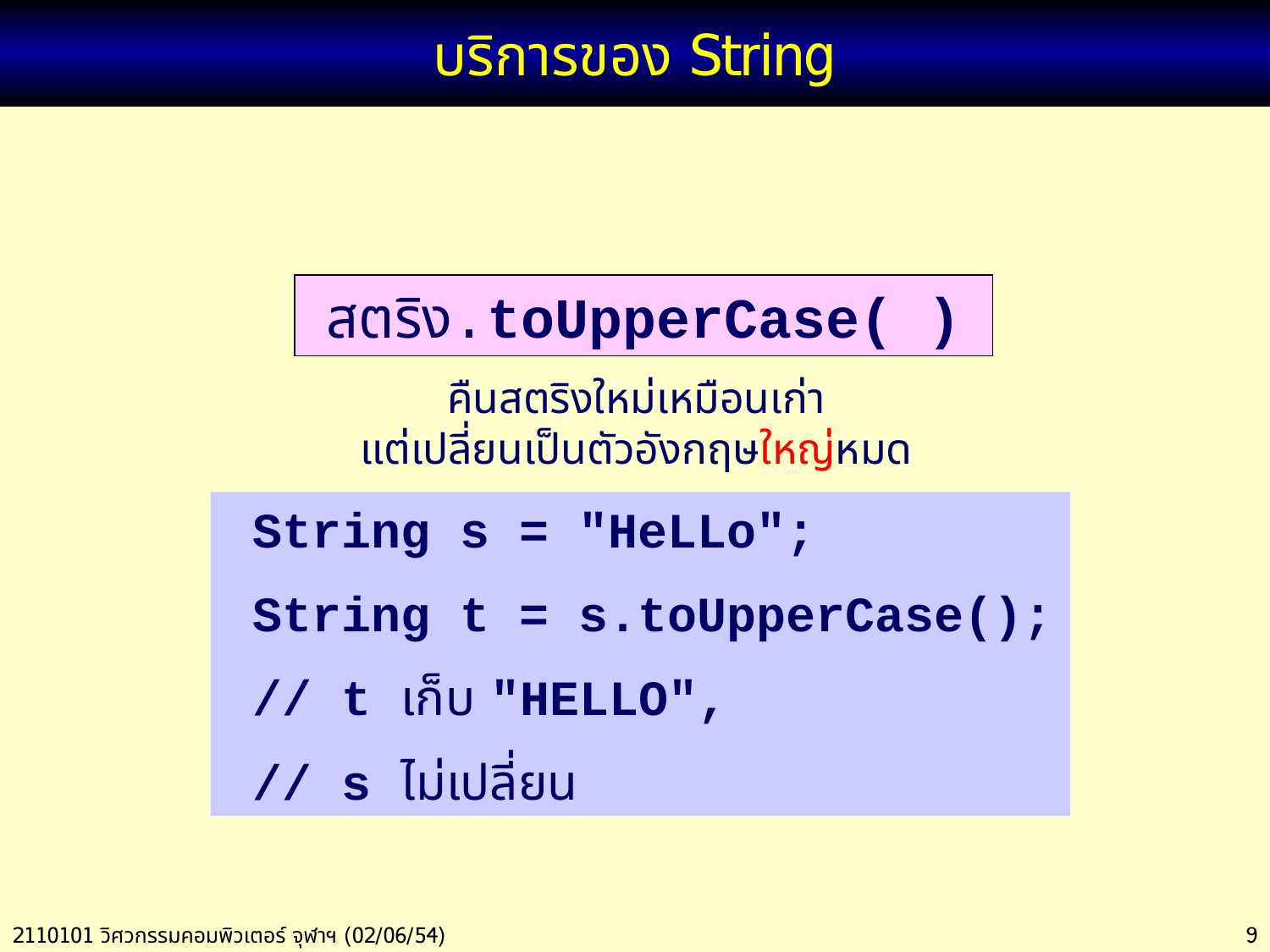

# บริการของ String
สตริง.toUpperCase( )
คืนสตริงใหม่เหมือนเก่า
แต่เปลี่ยนเป็นตัวอังกฤษใหญ่หมด
 String s = "HeLLo";
 String t = s.toUpperCase();
 // t เก็บ "HELLO",
 // s ไม่เปลี่ยน